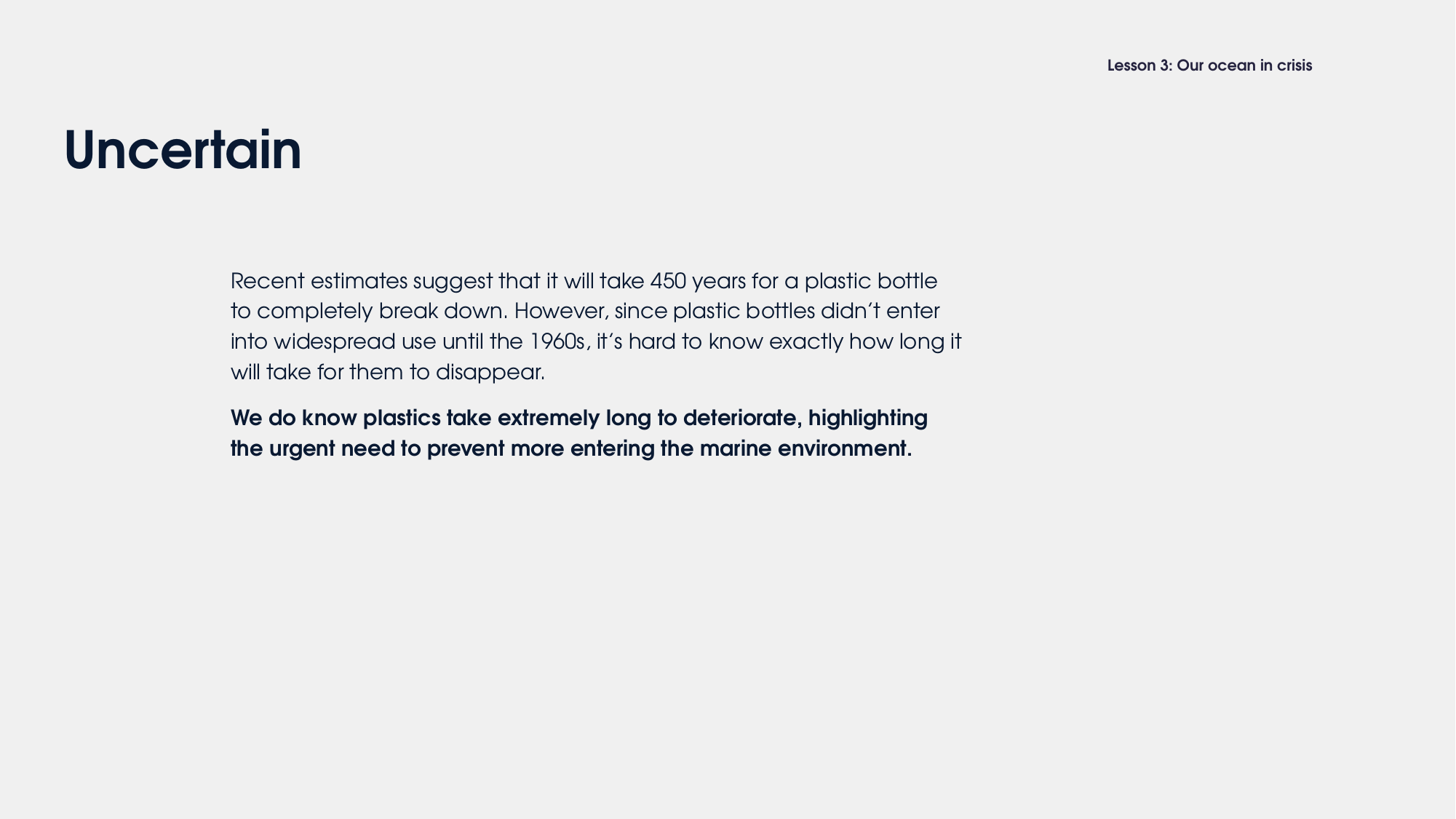

# Lesson 3: Our ocean in crisis
Uncertain
Recent estimates suggest that it will take 450 years for a plastic bottle to completely break down. However, since plastic bottles didn’t enter into widespread use until the 1960s, it’s hard to know exactly how long it will take for them to disappear.
We do know plastics take extremely long to deteriorate, highlighting the urgent need to prevent more entering the marine environment.